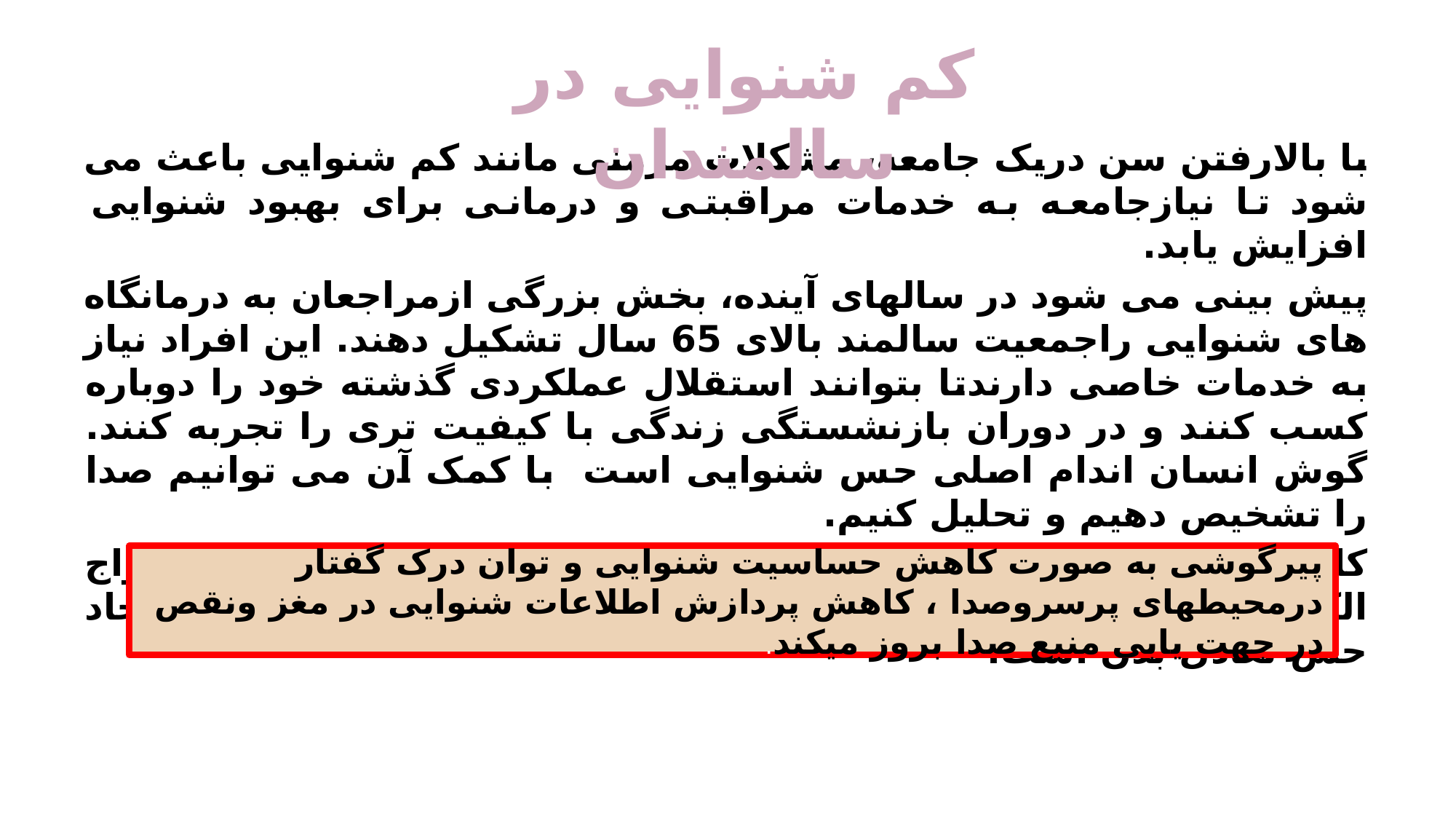

کم شنوایی در سالمندان
با بالارفتن سن دریک جامعه، مشکلات مزمنی مانند کم شنوایی باعث می شود تا نیازجامعه به خدمات مراقبتی و درمانی برای بهبود شنوایی افزایش یابد.
پیش بینی می شود در سالهای آینده، بخش بزرگی ازمراجعان به درمانگاه های شنوایی راجمعیت سالمند بالای 65 سال تشکیل دهند. این افراد نیاز به خدمات خاصی دارندتا بتوانند استقلال عملکردی گذشته خود را دوباره کسب کنند و در دوران بازنشستگی زندگی با کیفیت تری را تجربه کنند. گوش انسان اندام اصلی حس شنوایی است  با کمک آن می توانیم صدا را تشخیص دهیم و تحلیل کنیم.
کارکرد اصلی گوش تشخیص ، انتقال و تبدیل اطلاعات شنیداری به امواج الکتریکی برای ارسال به مغزاست.گوش نقش دیگری هم دارد و آن ایجاد حس تعادل بدن است.

پیرگوشی به صورت کاهش حساسیت شنوایی و توان درک گفتار درمحیطهای پرسروصدا ، کاهش پردازش اطلاعات شنوایی در مغز ونقص در جهت یابی منبع صدا بروز میکند.